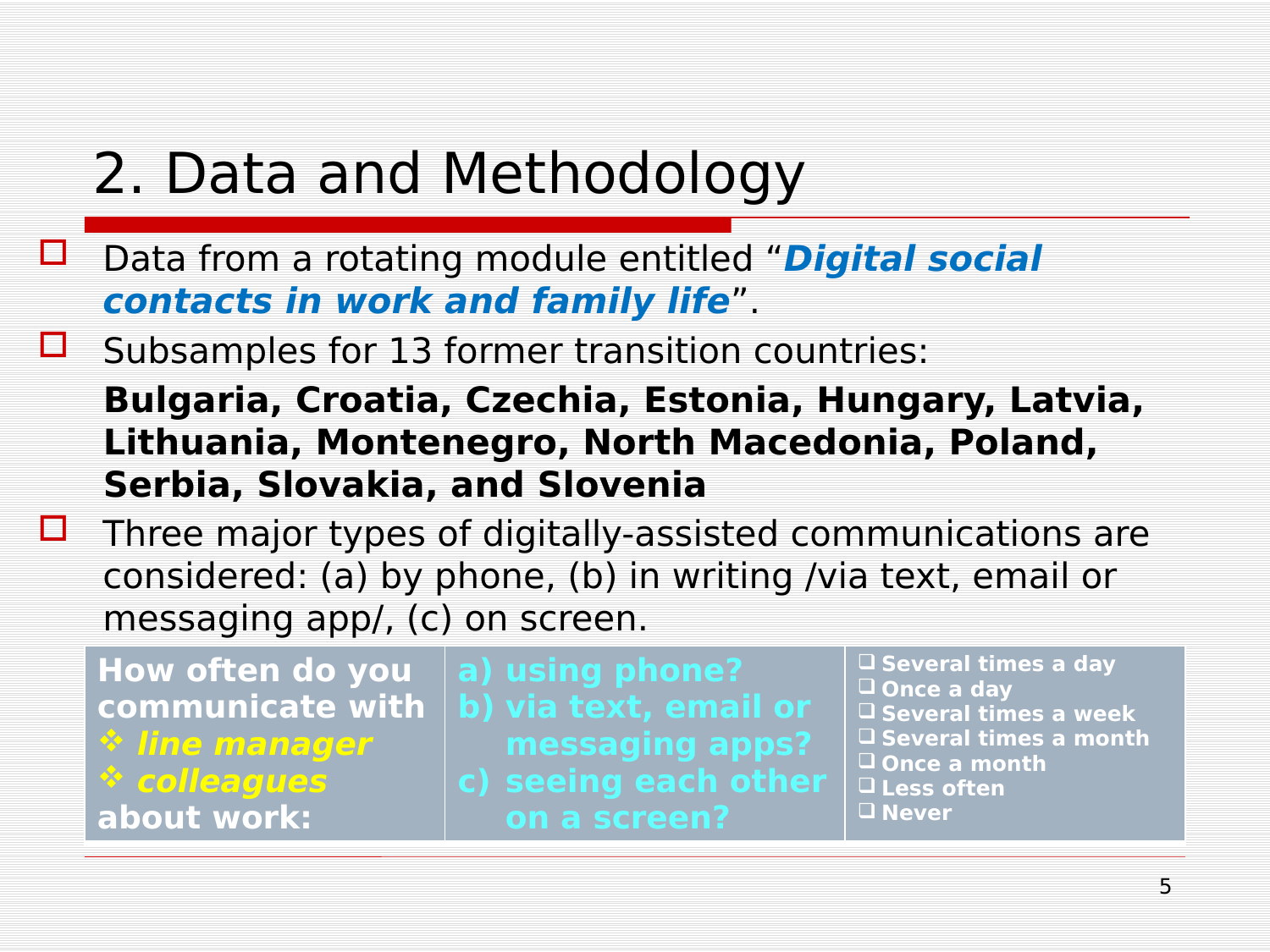

# 2. Data and Methodology
Data from a rotating module entitled “Digital social contacts in work and family life”.
Subsamples for 13 former transition countries:
Bulgaria, Croatia, Czechia, Estonia, Hungary, Latvia, Lithuania, Montenegro, North Macedonia, Poland, Serbia, Slovakia, and Slovenia
Three major types of digitally-assisted communications are considered: (a) by phone, (b) in writing /via text, email or messaging app/, (c) on screen.

| How often do you communicate with line manager colleagues about work: | using phone? via text, email or messaging apps? seeing each other on a screen? | Several times a day Once a day Several times a week Several times a month Once a month Less often Never |
| --- | --- | --- |
5